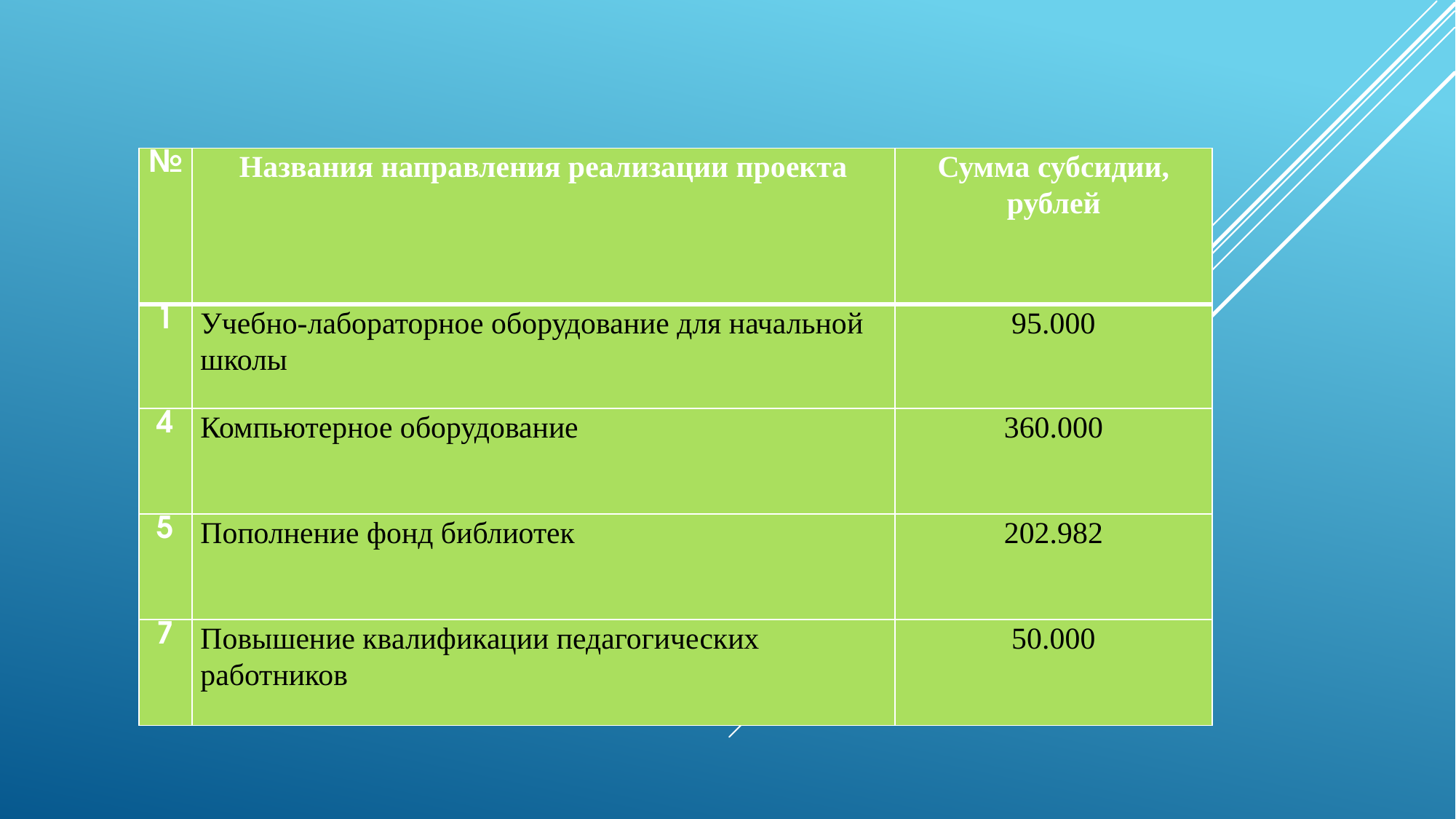

# Финансирование  мероприятий проекта из федерального бюджета:
| № | Названия направления реализации проекта | Сумма субсидии, рублей |
| --- | --- | --- |
| 1 | Учебно-лабораторное оборудование для начальной школы | 95.000 |
| 4 | Компьютерное оборудование | 360.000 |
| 5 | Пополнение фонд библиотек | 202.982 |
| 7 | Повышение квалификации педагогических работников | 50.000 |